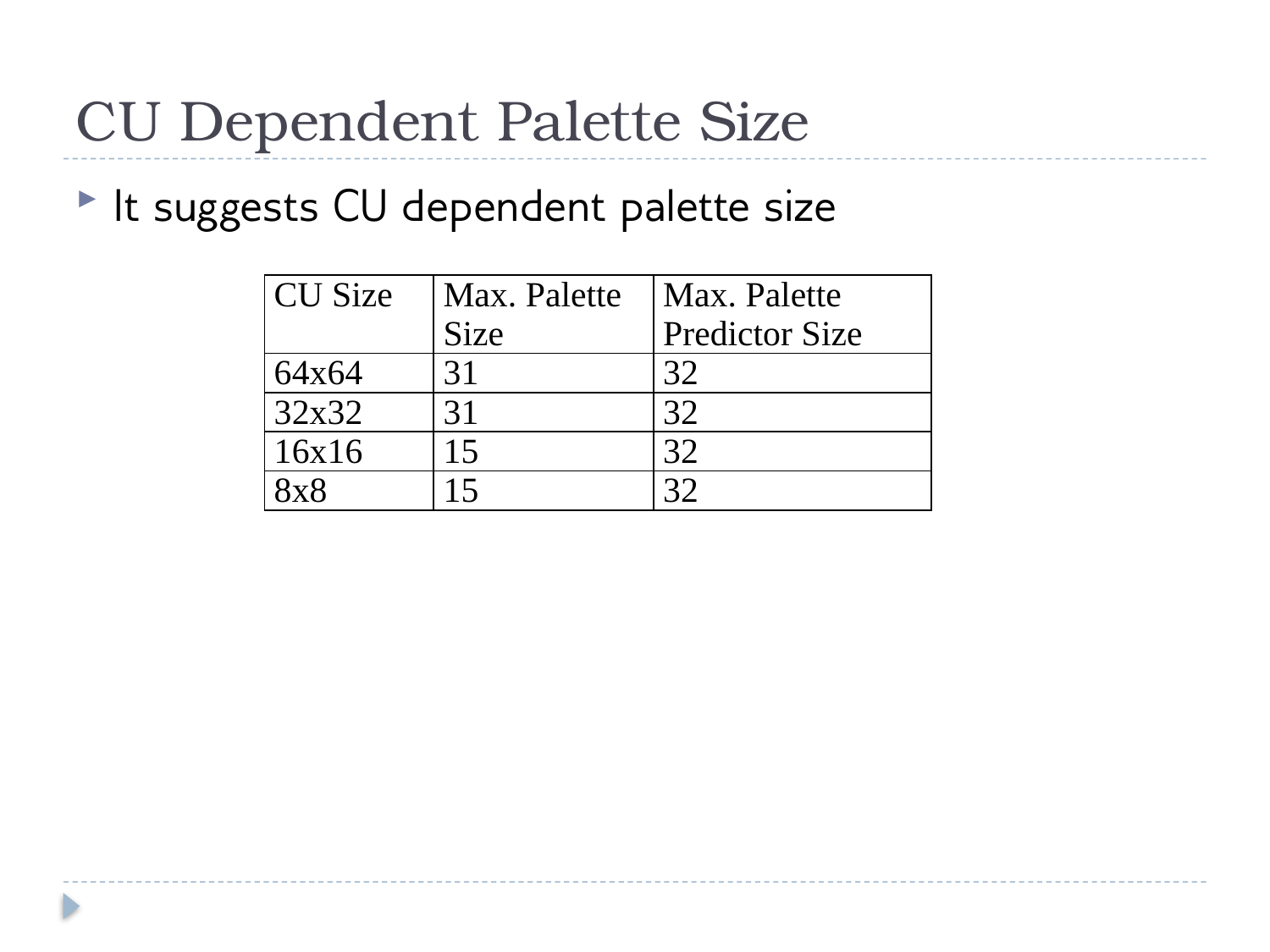

# CU Dependent Palette Size
It suggests CU dependent palette size
| CU Size | Max. Palette Size | Max. Palette Predictor Size |
| --- | --- | --- |
| 64x64 | 31 | 32 |
| 32x32 | 31 | 32 |
| 16x16 | 15 | 32 |
| 8x8 | 15 | 32 |